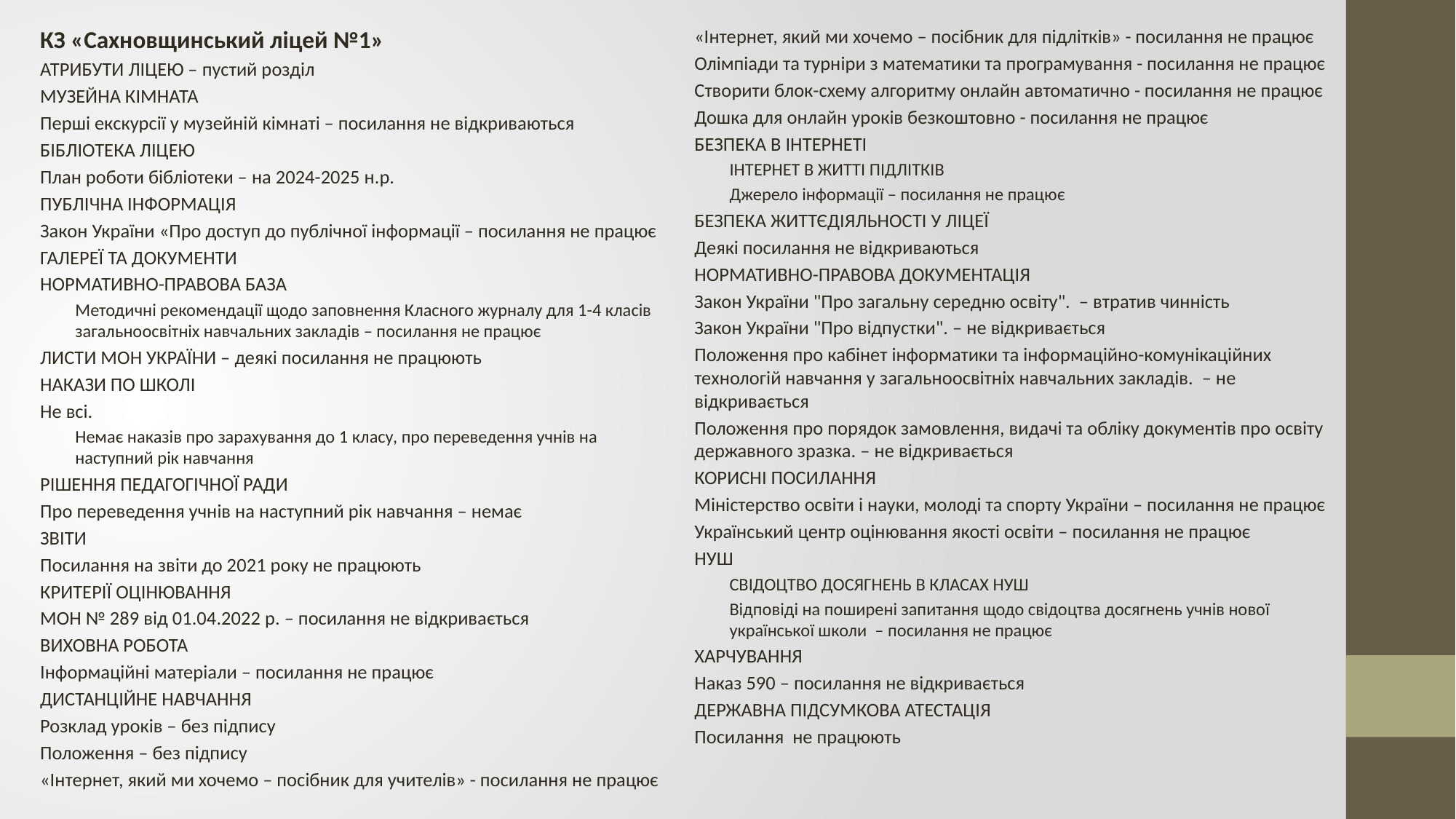

КЗ «Сахновщинський ліцей №1»
АТРИБУТИ ЛІЦЕЮ – пустий розділ
МУЗЕЙНА КІМНАТА
Перші екскурсії у музейній кімнаті – посилання не відкриваються
БІБЛІОТЕКА ЛІЦЕЮ
План роботи бібліотеки – на 2024-2025 н.р.
ПУБЛІЧНА ІНФОРМАЦІЯ
Закон України «Про доступ до публічної інформації – посилання не працює
ГАЛЕРЕЇ ТА ДОКУМЕНТИ
	НОРМАТИВНО-ПРАВОВА БАЗА
Методичні рекомендації щодо заповнення Класного журналу для 1-4 класів загальноосвітніх навчальних закладів – посилання не працює
		ЛИСТИ МОН УКРАЇНИ – деякі посилання не працюють
		НАКАЗИ ПО ШКОЛІ
		Не всі.
	Немає наказів про зарахування до 1 класу, про переведення учнів на 	наступний рік навчання
		РІШЕННЯ ПЕДАГОГІЧНОЇ РАДИ
		Про переведення учнів на наступний рік навчання – немає
	ЗВІТИ
	Посилання на звіти до 2021 року не працюють
КРИТЕРІЇ ОЦІНЮВАННЯ
	МОН № 289 від 01.04.2022 р. – посилання не відкривається
ВИХОВНА РОБОТА
Інформаційні матеріали – посилання не працює
ДИСТАНЦІЙНЕ НАВЧАННЯ
Розклад уроків – без підпису
Положення – без підпису
«Інтернет, який ми хочемо – посібник для учителів» - посилання не працює
«Інтернет, який ми хочемо – посібник для підлітків» - посилання не працює
Олімпіади та турніри з математики та програмування - посилання не працює
Створити блок-схему алгоритму онлайн автоматично - посилання не працює
Дошка для онлайн уроків безкоштовно - посилання не працює
БЕЗПЕКА В ІНТЕРНЕТІ
ІНТЕРНЕТ В ЖИТТІ ПІДЛІТКІВ
Джерело інформації – посилання не працює
БЕЗПЕКА ЖИТТЄДІЯЛЬНОСТІ У ЛІЦЕЇ
Деякі посилання не відкриваються
НОРМАТИВНО-ПРАВОВА ДОКУМЕНТАЦІЯ
Закон України "Про загальну середню освіту".  – втратив чинність
Закон України "Про відпустки". – не відкривається
Положення про кабінет інформатики та інформаційно-комунікаційних технологій навчання у загальноосвітніх навчальних закладів.  – не відкривається
Положення про порядок замовлення, видачі та обліку документів про освіту державного зразка. – не відкривається
КОРИСНІ ПОСИЛАННЯ
Міністерство освіти і науки, молоді та спорту України – посилання не працює
Український центр оцінювання якості освіти – посилання не працює
НУШ
СВІДОЦТВО ДОСЯГНЕНЬ В КЛАСАХ НУШ
Відповіді на поширені запитання щодо свідоцтва досягнень учнів нової української школи  – посилання не працює
ХАРЧУВАННЯ
Наказ 590 – посилання не відкривається
ДЕРЖАВНА ПІДСУМКОВА АТЕСТАЦІЯ
Посилання  не працюють